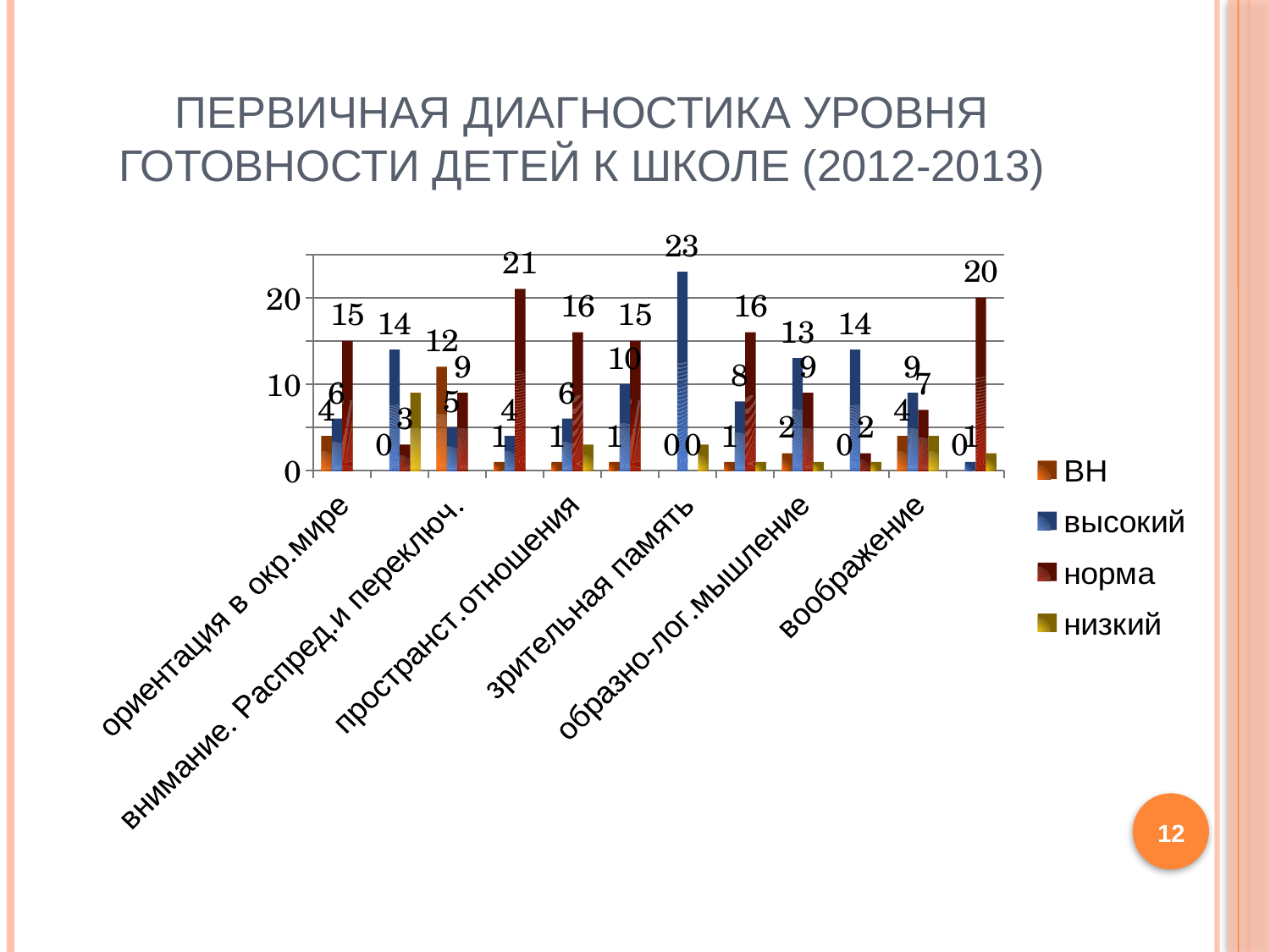

# Первичная диагностика уровня готовности детей к школе (2012-2013)

### Chart

| Category | ВН | высокий | норма | низкий |
|---|---|---|---|---|
| ориентация в окр.мире | 4.0 | 6.0 | 15.0 | 0.0 |
| восприятие формы | 0.0 | 14.0 | 3.0 | 9.0 |
| внимание. Распред.и переключ. | 12.0 | 5.0 | 9.0 | 0.0 |
| концентрация внимания | 1.0 | 4.0 | 21.0 | 0.0 |
| пространст.отношения | 1.0 | 6.0 | 16.0 | 3.0 |
| слуховая память | 1.0 | 10.0 | 15.0 | 0.0 |
| зрительная память | 0.0 | 23.0 | 0.0 | 3.0 |
| сравнение. Обощение | 1.0 | 8.0 | 16.0 | 1.0 |
| образно-лог.мышление | 2.0 | 13.0 | 9.0 | 1.0 |
| мелкая моторика | 0.0 | 14.0 | 2.0 | 1.0 |
| воображение | 4.0 | 9.0 | 7.0 | 4.0 |
| граф.диктант | 0.0 | 1.0 | 20.0 | 2.0 |
12